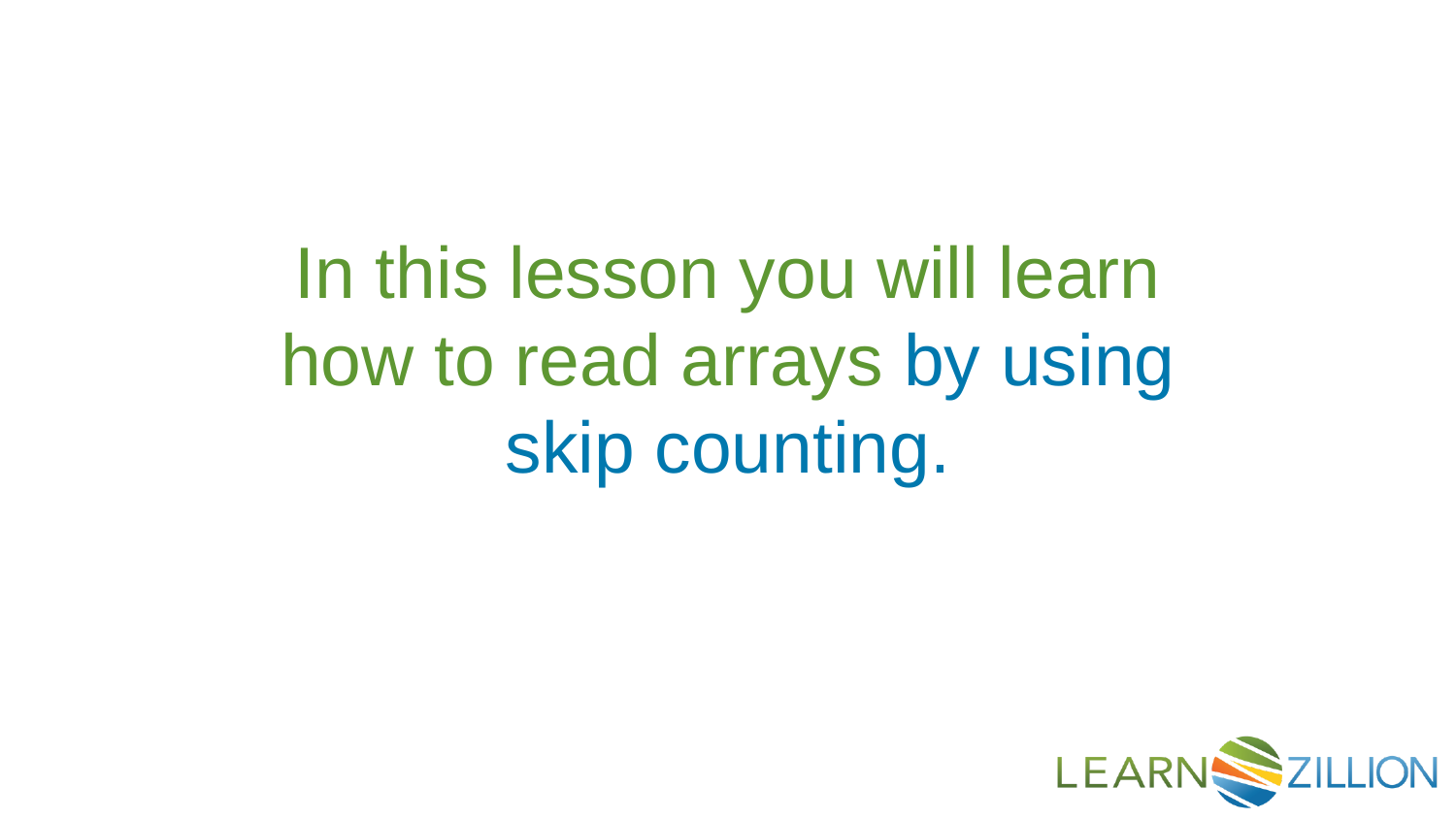

In this lesson you will learn how to read arrays by using skip counting.